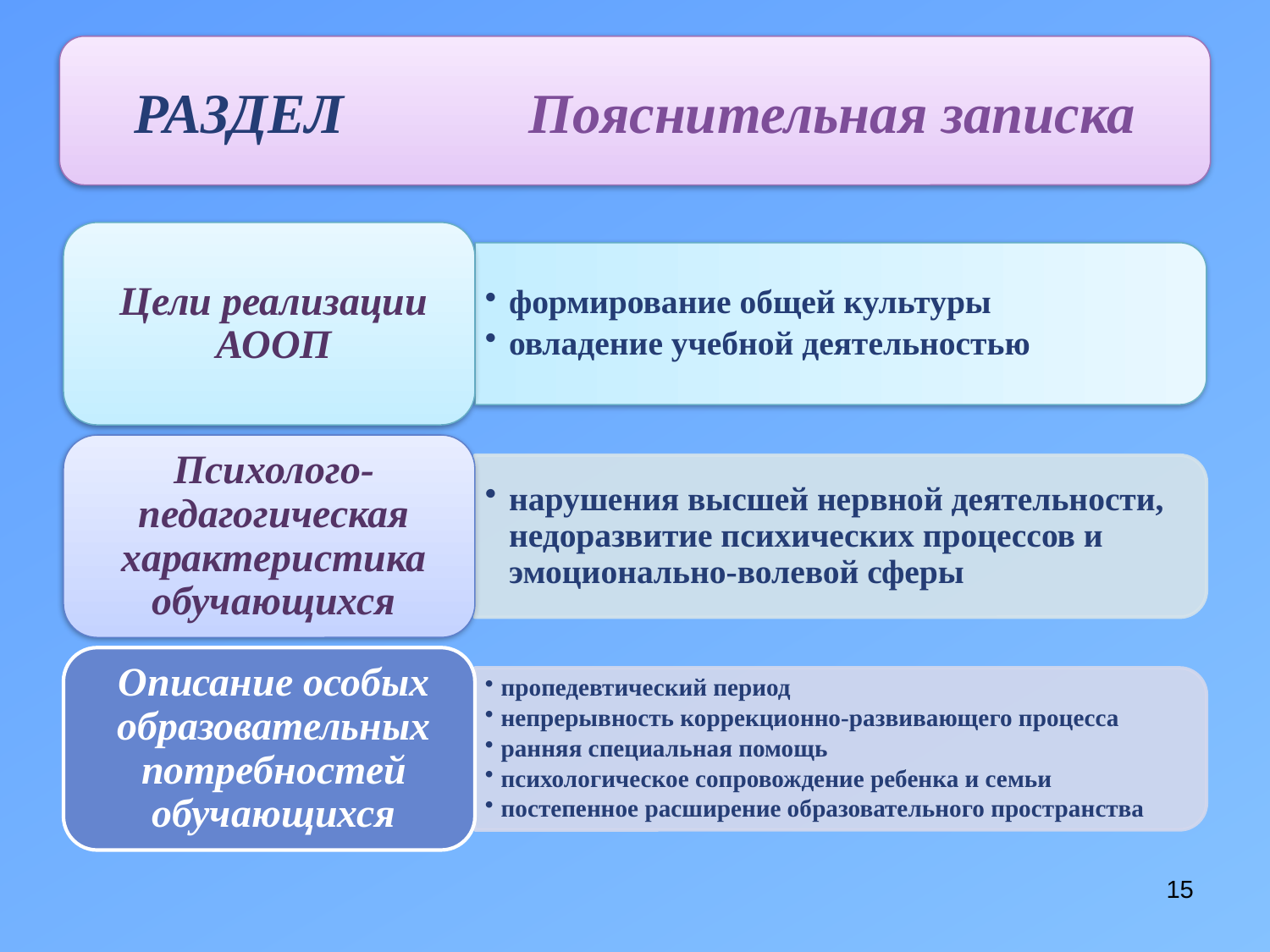

РАЗДЕЛ             Пояснительная записка

формирование общей культуры
овладение учебной деятельностью
Цели реализации АООП
нарушения высшей нервной деятельности, недоразвитие психических процессов и эмоционально-волевой сферы
Психолого-педагогическая характеристика обучающихся
пропедевтический период
непрерывность коррекционно-развивающего процесса
ранняя специальная помощь
психологическое сопровождение ребенка и семьи
постепенное расширение образовательного пространства
Описание особых образовательных потребностей обучающихся
15